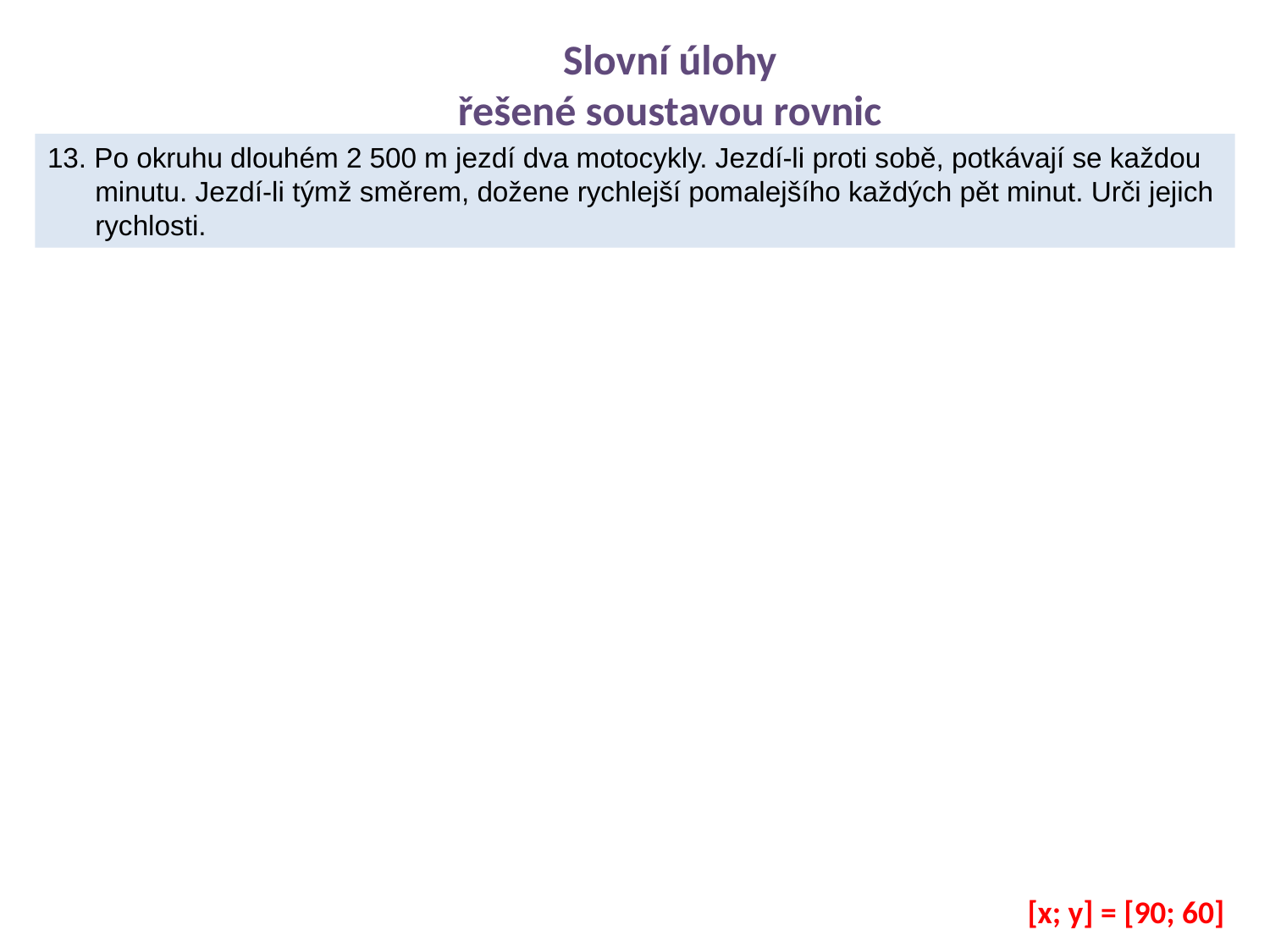

Slovní úlohy
řešené soustavou rovnic

13. Po okruhu dlouhém 2 500 m jezdí dva motocykly. Jezdí-li proti sobě, potkávají se každou minutu. Jezdí-li týmž směrem, dožene rychlejší pomalejšího každých pět minut. Urči jejich rychlosti.

[x; y] = [90; 60]